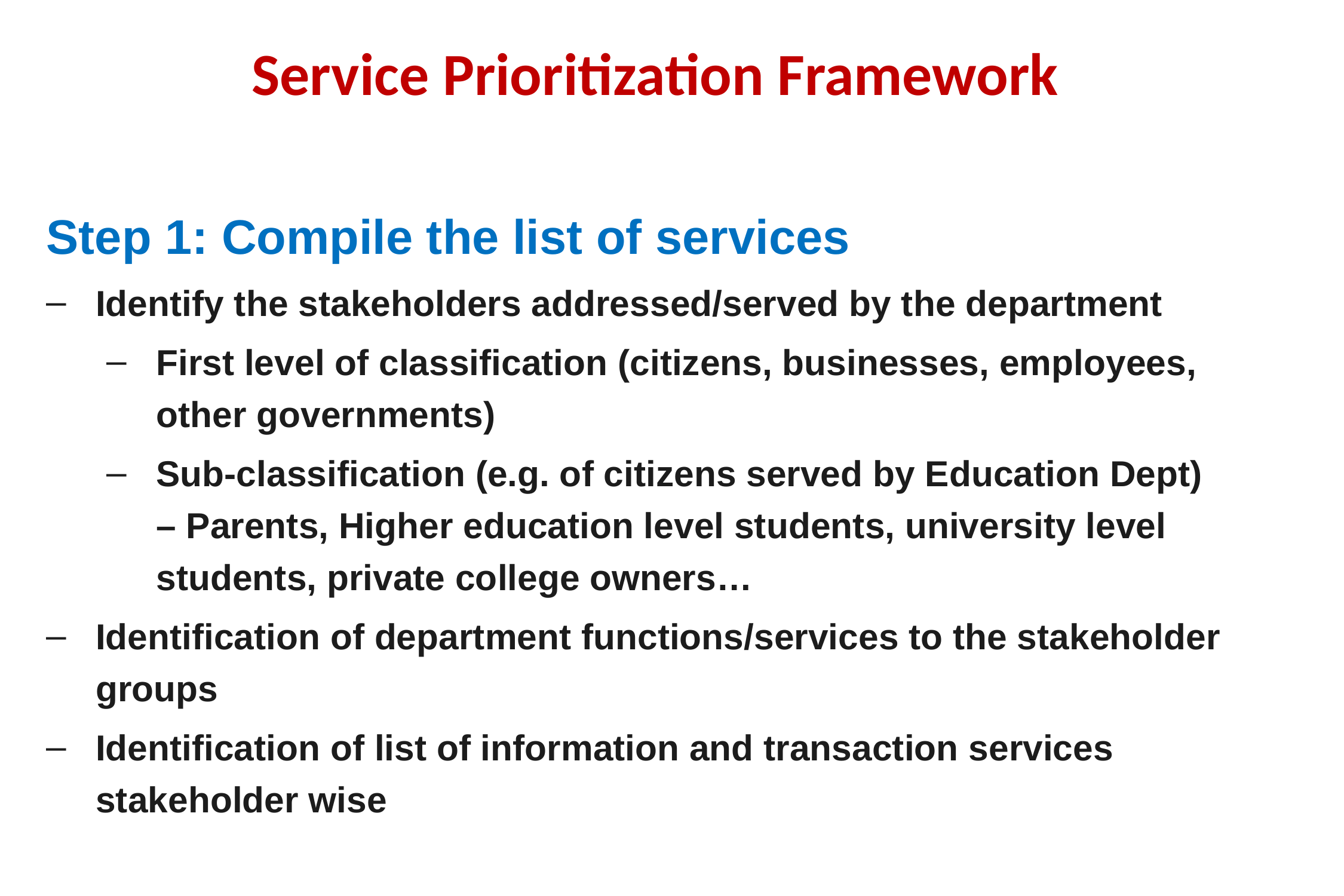

# Service Prioritization Framework
Step 1: Compile the list of services
Identify the stakeholders addressed/served by the department
First level of classification (citizens, businesses, employees, other governments)
Sub-classification (e.g. of citizens served by Education Dept) – Parents, Higher education level students, university level students, private college owners…
Identification of department functions/services to the stakeholder groups
Identification of list of information and transaction services stakeholder wise